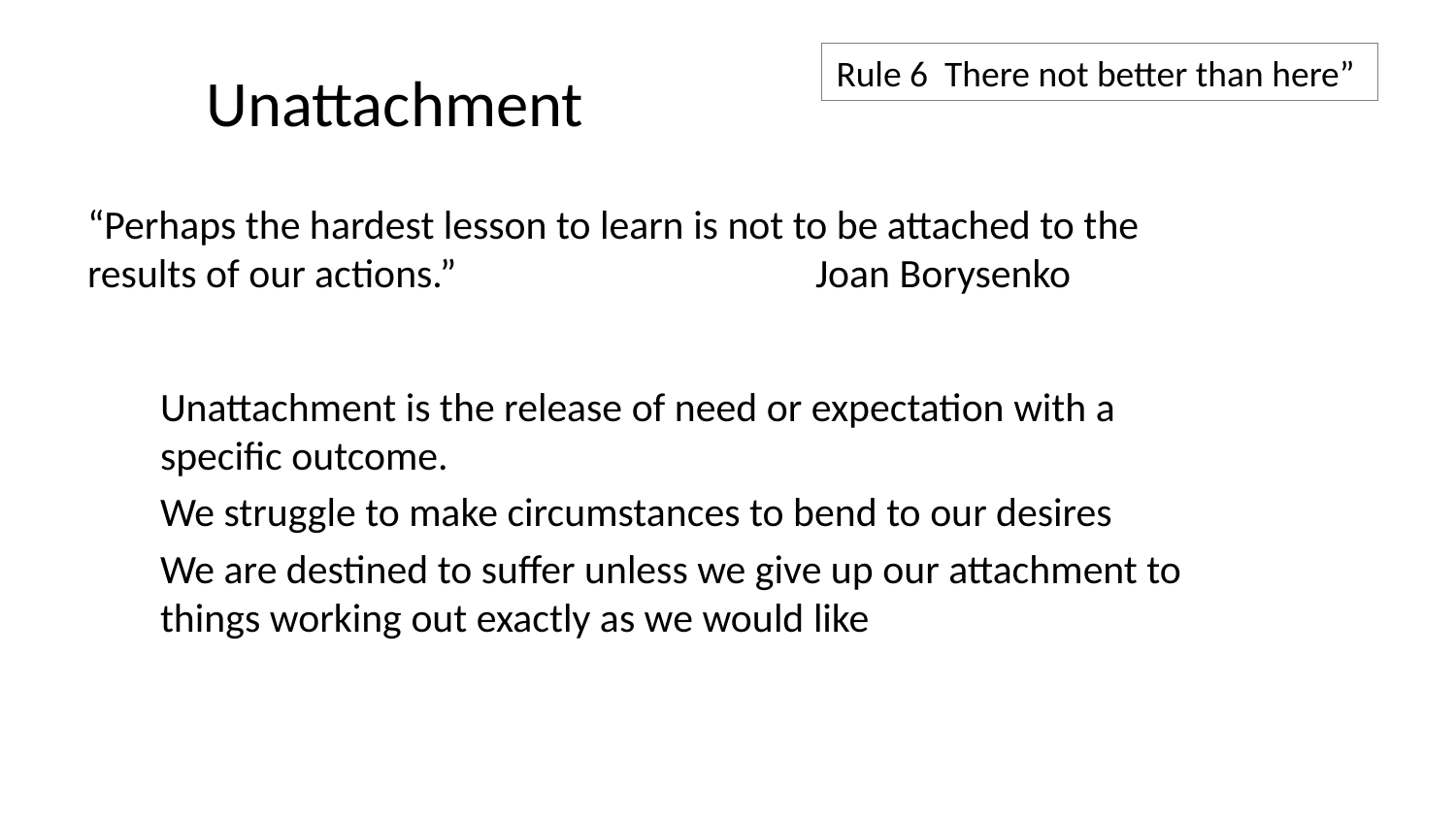

# Unattachment
Rule 6  There not better than here”
“Perhaps the hardest lesson to learn is not to be attached to the results of our actions.”			Joan Borysenko

Unattachment is the release of need or expectation with a specific outcome.
We struggle to make circumstances to bend to our desires
We are destined to suffer unless we give up our attachment to things working out exactly as we would like